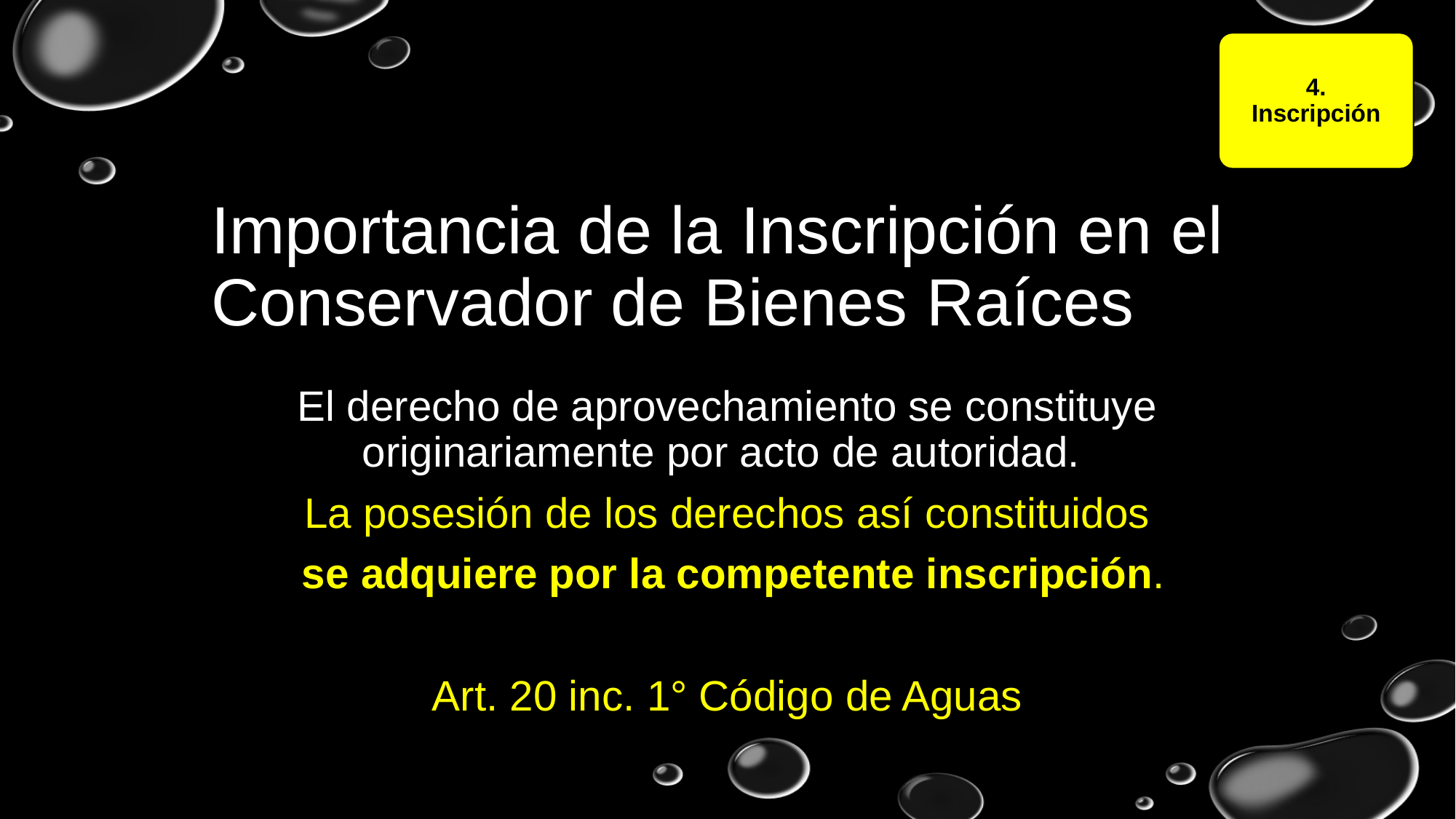

4. Inscripción
# Importancia de la Inscripción en el Conservador de Bienes Raíces

El derecho de aprovechamiento se constituye originariamente por acto de autoridad.
La posesión de los derechos así constituidos
 se adquiere por la competente inscripción.

Art. 20 inc. 1° Código de Aguas